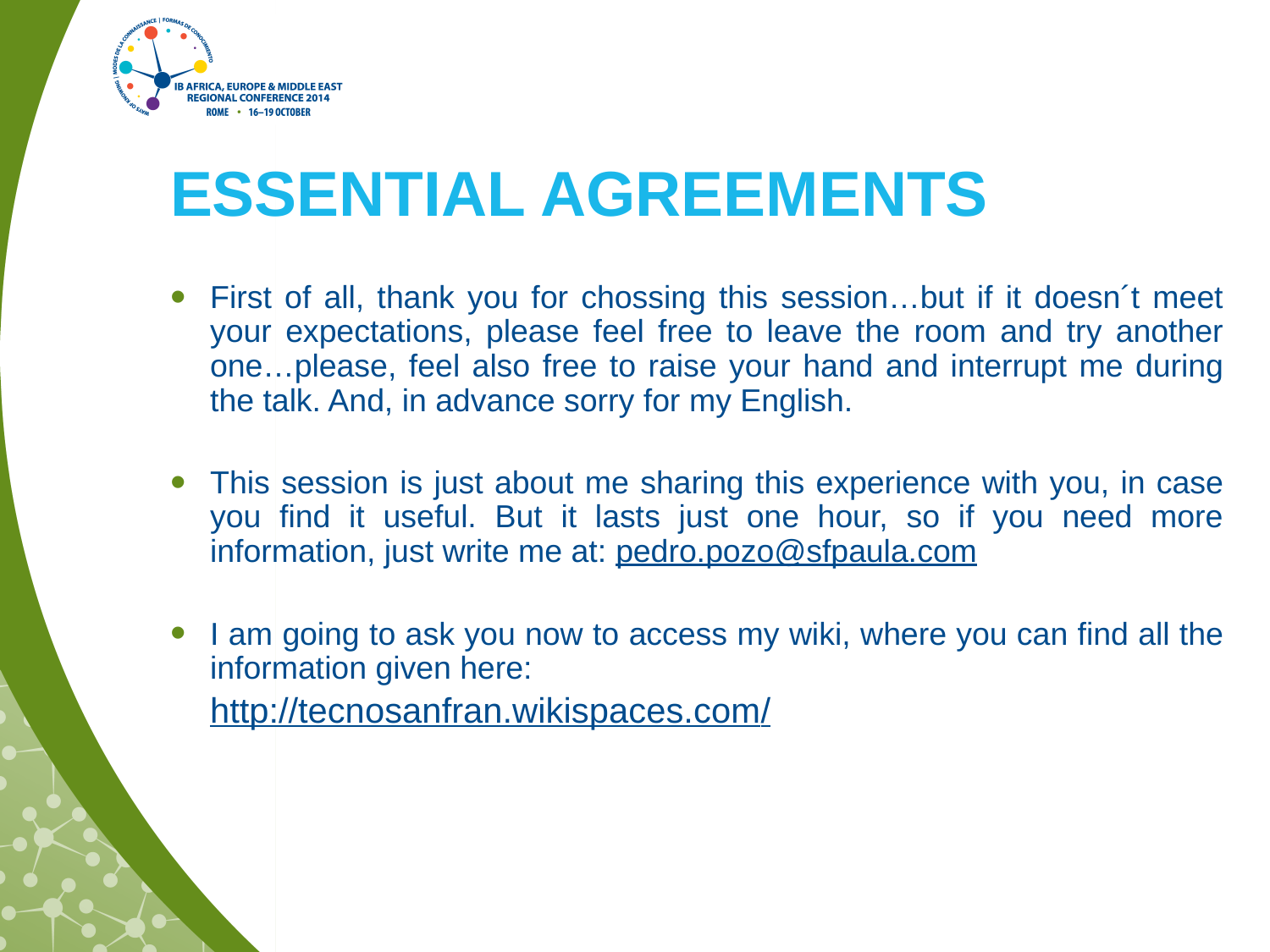

# ESSENTIAL AGREEMENTS
First of all, thank you for chossing this session…but if it doesn´t meet your expectations, please feel free to leave the room and try another one…please, feel also free to raise your hand and interrupt me during the talk. And, in advance sorry for my English.

This session is just about me sharing this experience with you, in case you find it useful. But it lasts just one hour, so if you need more information, just write me at: pedro.pozo@sfpaula.com

I am going to ask you now to access my wiki, where you can find all the information given here:
http://tecnosanfran.wikispaces.com/